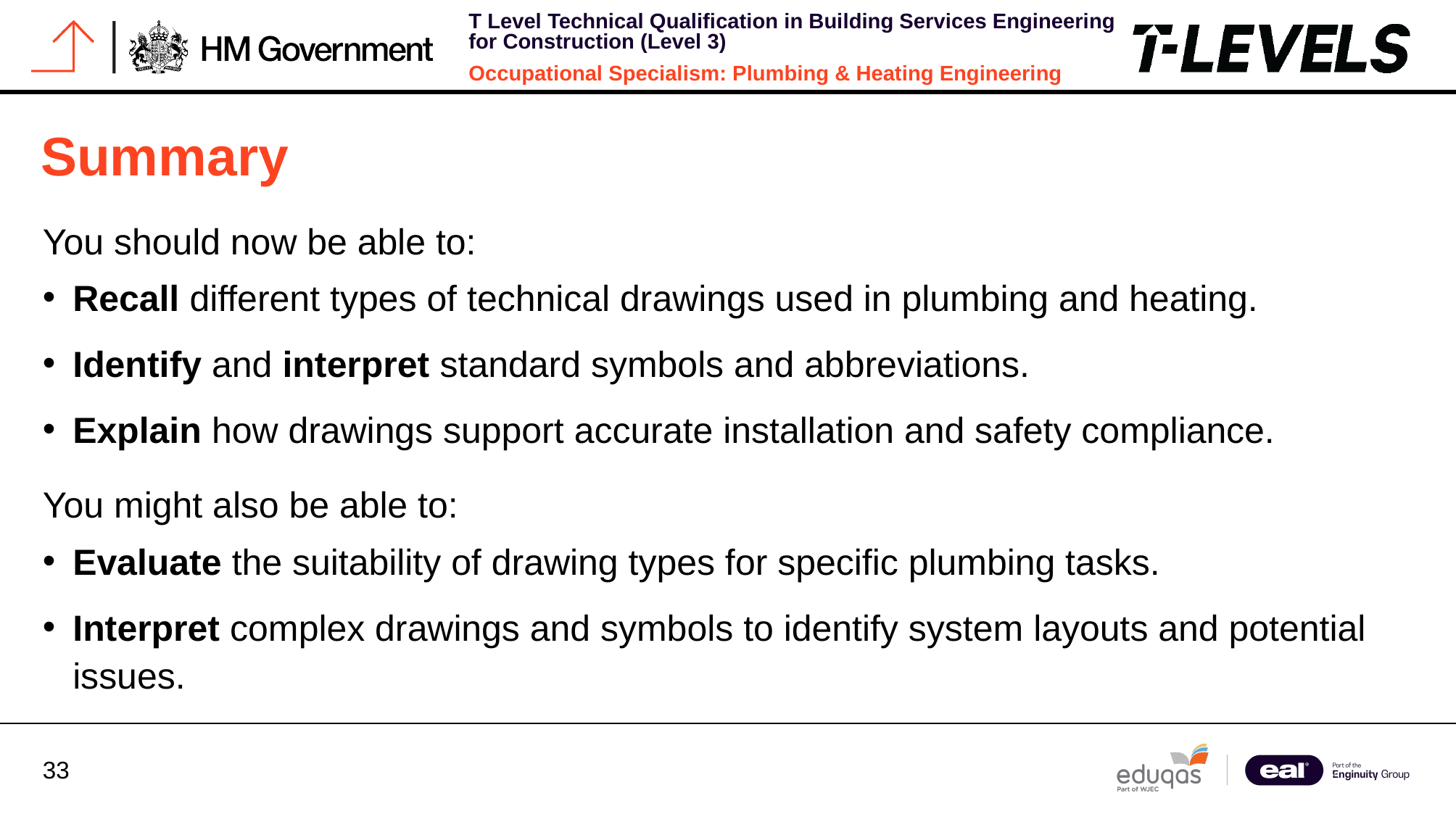

# Summary
You should now be able to:
Recall different types of technical drawings used in plumbing and heating.
Identify and interpret standard symbols and abbreviations.
Explain how drawings support accurate installation and safety compliance.
You might also be able to:
Evaluate the suitability of drawing types for specific plumbing tasks.
Interpret complex drawings and symbols to identify system layouts and potential issues.